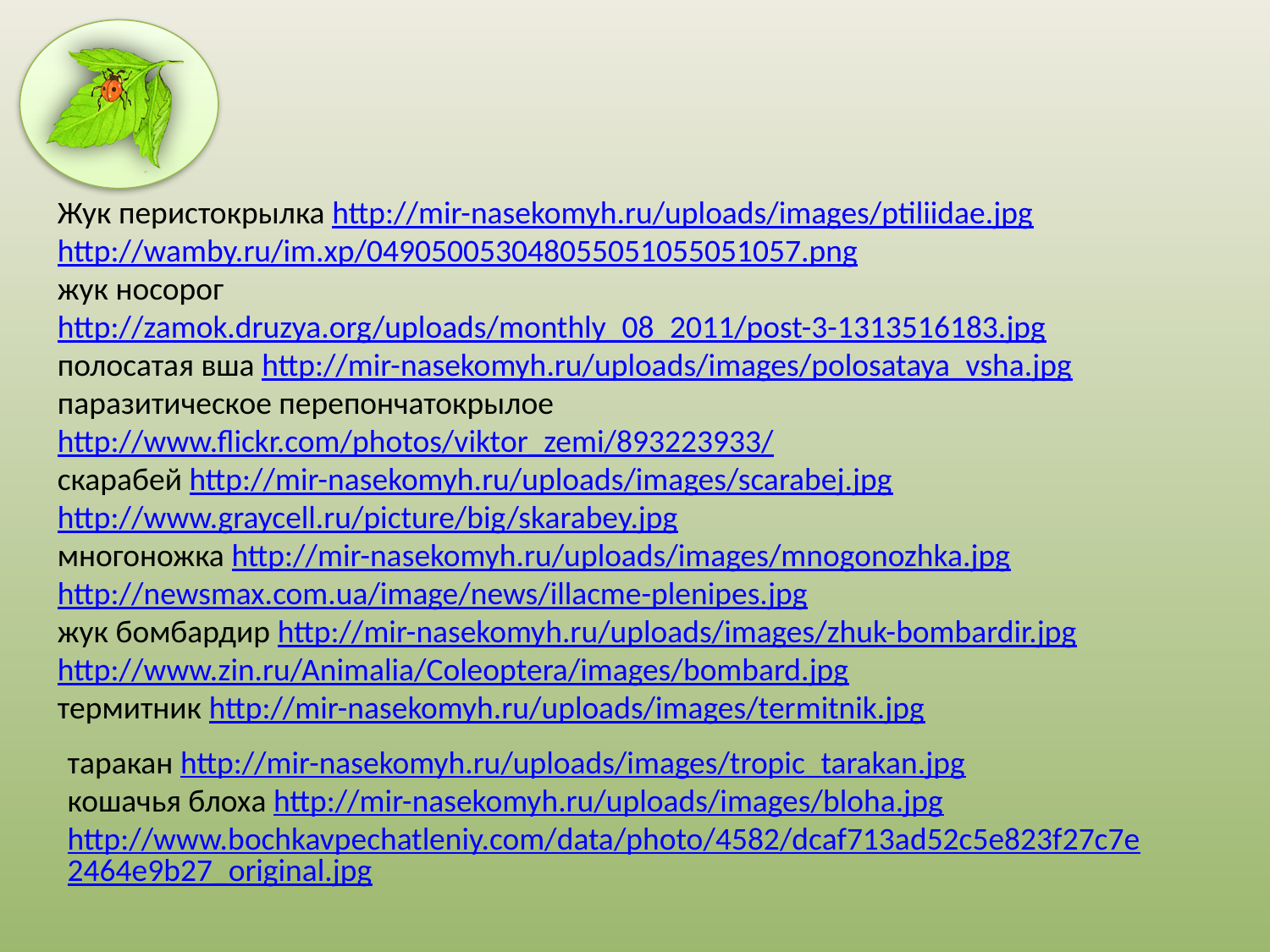

Жук перистокрылка http://mir-nasekomyh.ru/uploads/images/ptiliidae.jpg
http://wamby.ru/im.xp/049050053048055051055051057.png
жук носорог http://zamok.druzya.org/uploads/monthly_08_2011/post-3-1313516183.jpg
полосатая вша http://mir-nasekomyh.ru/uploads/images/polosataya_vsha.jpg
паразитическое перепончатокрылое http://www.flickr.com/photos/viktor_zemi/893223933/
скарабей http://mir-nasekomyh.ru/uploads/images/scarabej.jpg
http://www.graycell.ru/picture/big/skarabey.jpg
многоножка http://mir-nasekomyh.ru/uploads/images/mnogonozhka.jpg
http://newsmax.com.ua/image/news/illacme-plenipes.jpg
жук бомбардир http://mir-nasekomyh.ru/uploads/images/zhuk-bombardir.jpg
http://www.zin.ru/Animalia/Coleoptera/images/bombard.jpg
термитник http://mir-nasekomyh.ru/uploads/images/termitnik.jpg
таракан http://mir-nasekomyh.ru/uploads/images/tropic_tarakan.jpg
кошачья блоха http://mir-nasekomyh.ru/uploads/images/bloha.jpg
http://www.bochkavpechatleniy.com/data/photo/4582/dcaf713ad52c5e823f27c7e2464e9b27_original.jpg